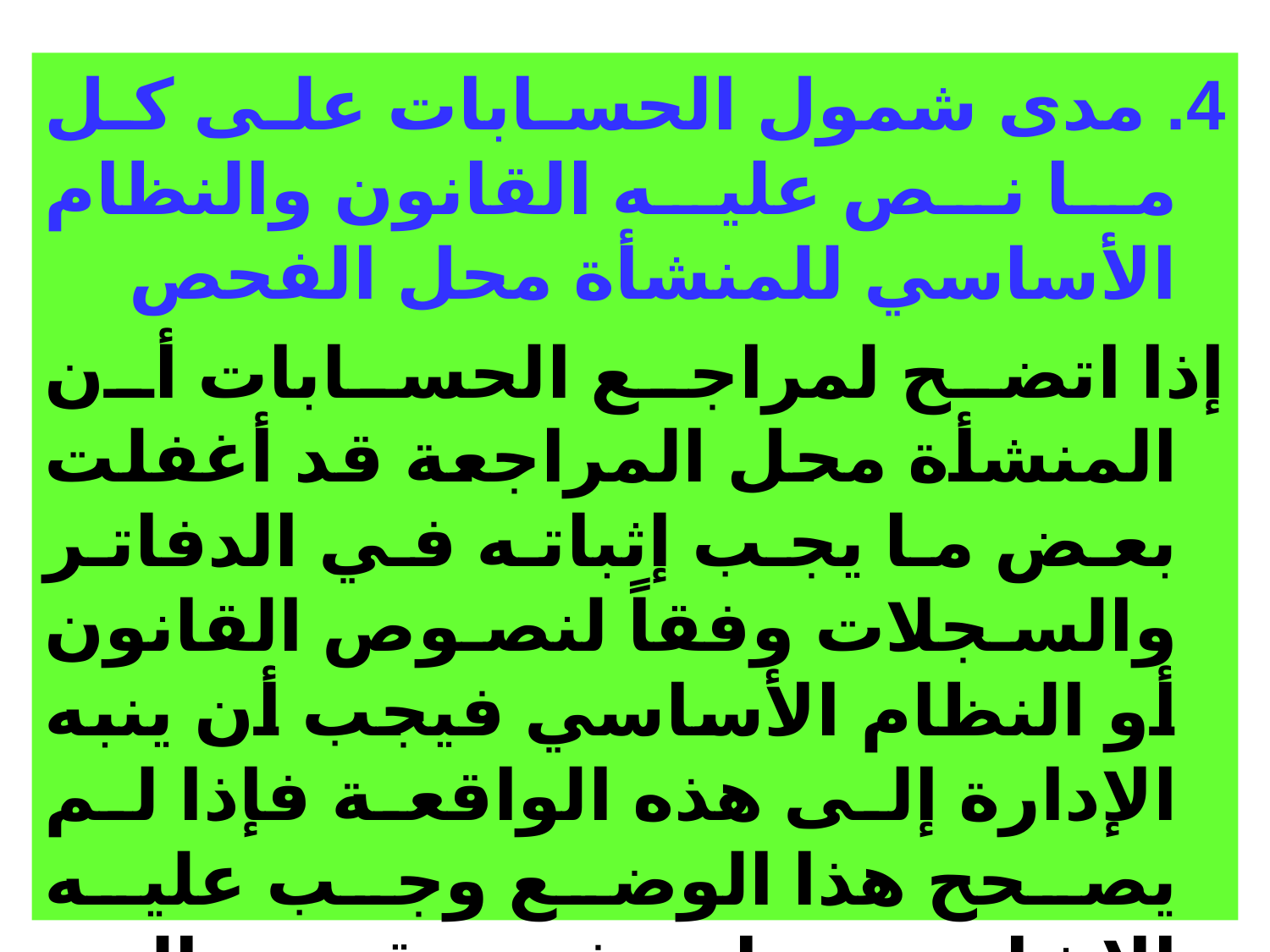

4. مدى شمول الحسابات على كل ما نص عليه القانون والنظام الأساسي للمنشأة محل الفحص
	إذا اتضح لمراجع الحسابات أن المنشأة محل المراجعة قد أغفلت بعض ما يجب إثباته في الدفاتر والسجلات وفقاً لنصوص القانون أو النظام الأساسي فيجب أن ينبه الإدارة إلى هذه الواقعة فإذا لم يصحح هذا الوضع وجب عليه الإشارة صراحة في تقريره إلى هذه الواقعة .